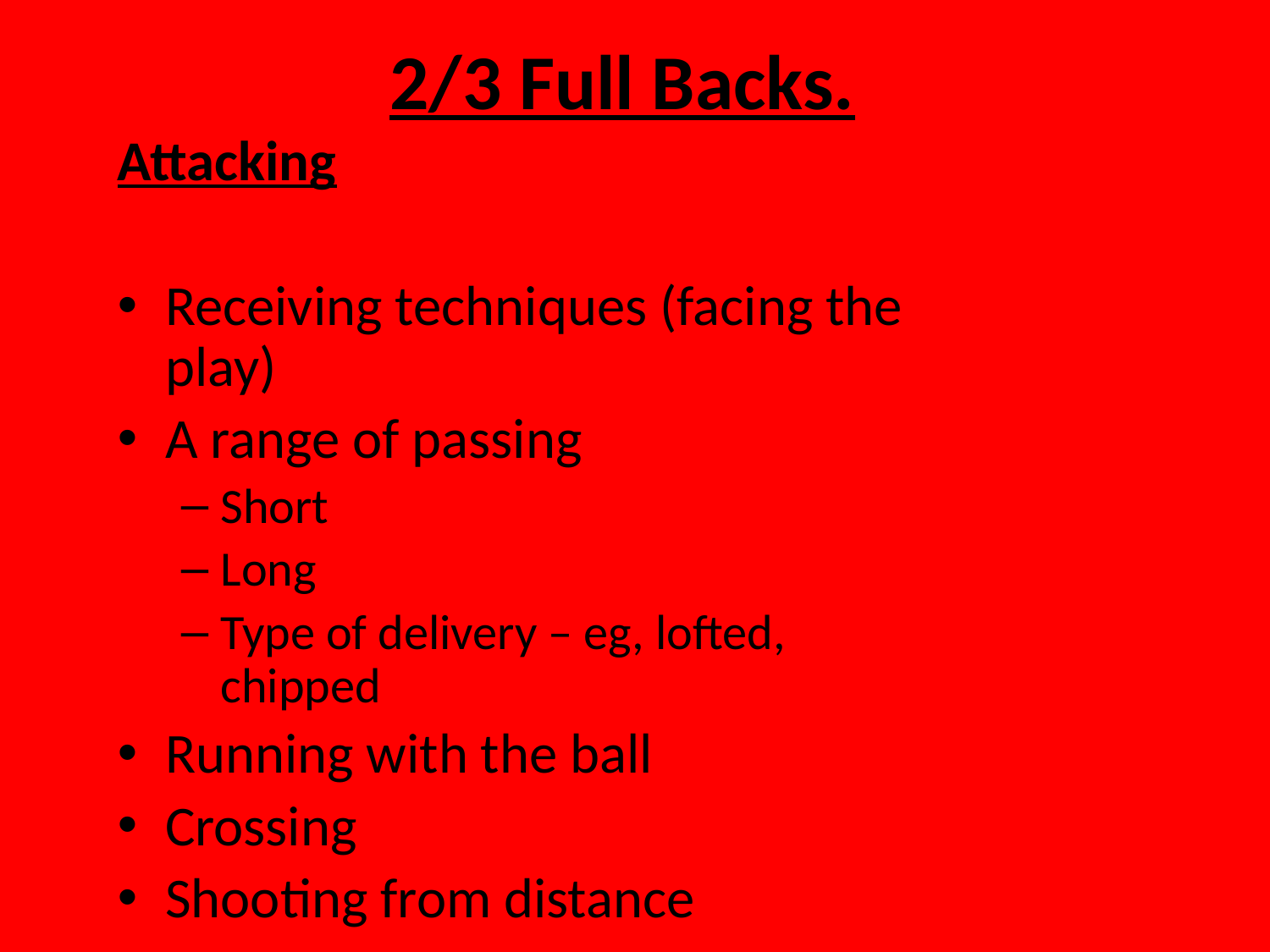

2/3 Full Backs.
Attacking

Receiving techniques (facing the play)
A range of passing
Short
Long
Type of delivery – eg, lofted, chipped
Running with the ball
Crossing
Shooting from distance